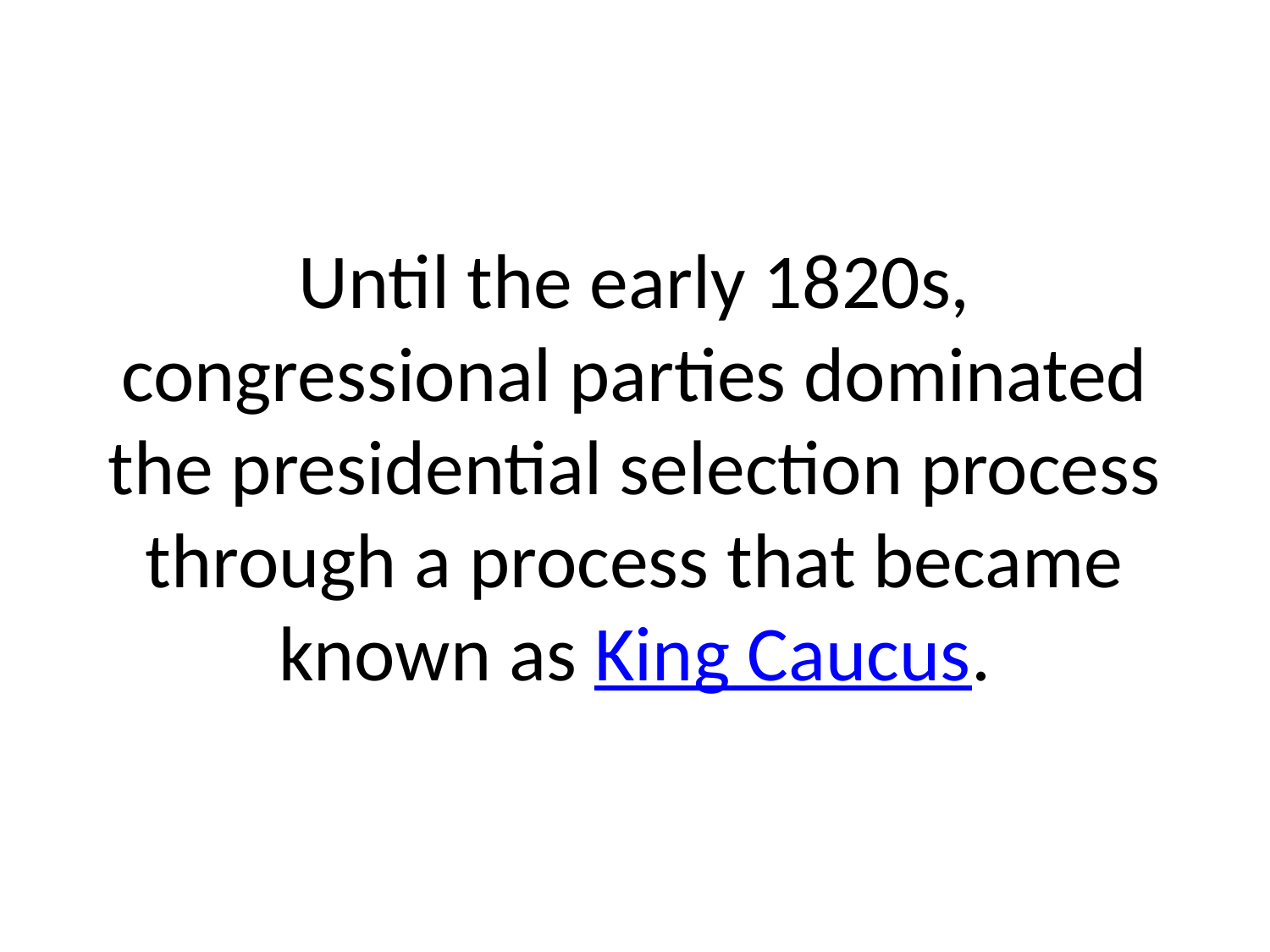

# Until the early 1820s, congressional parties dominated the presidential selection process through a process that became known as King Caucus.